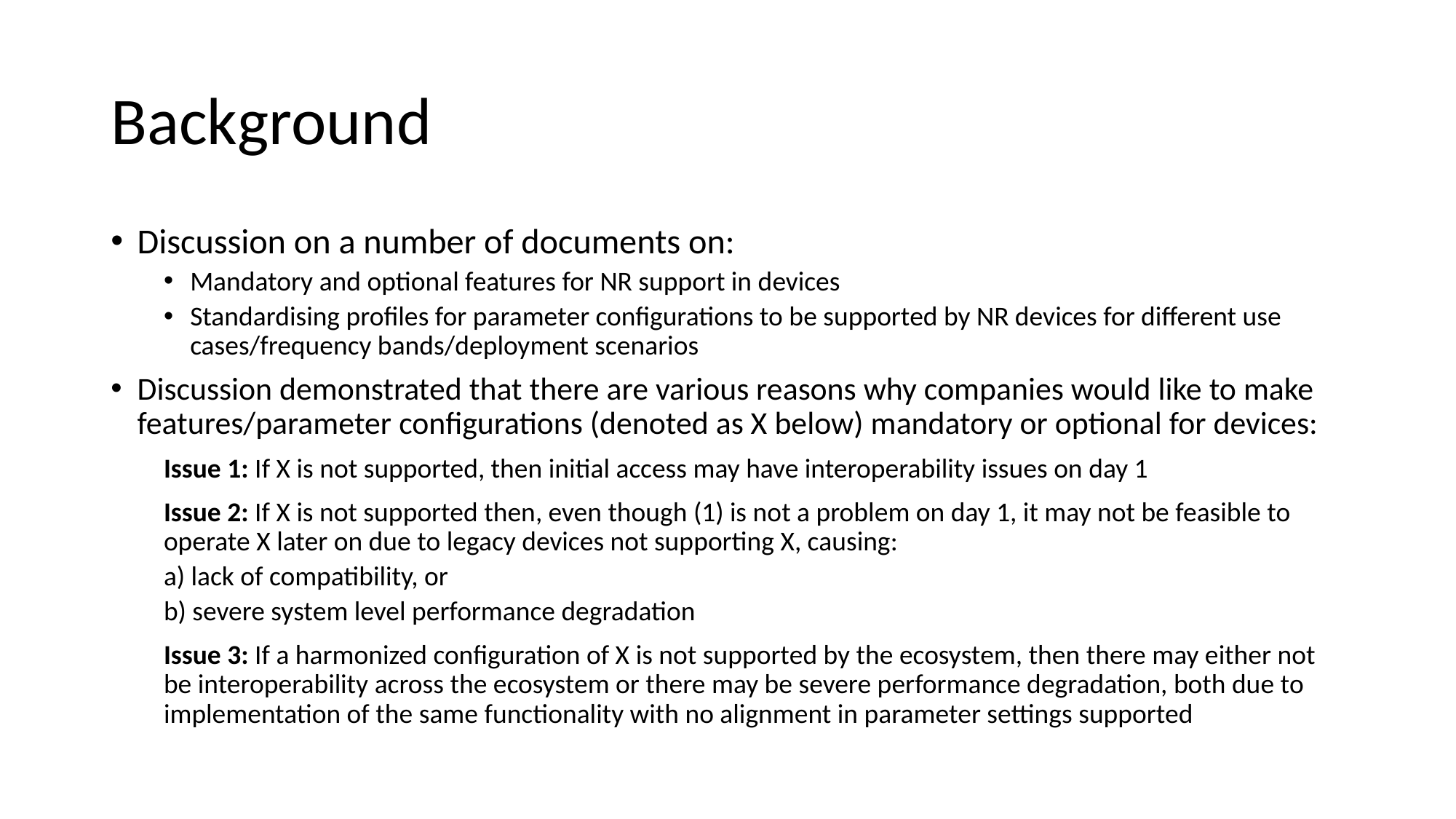

# Background
Discussion on a number of documents on:
Mandatory and optional features for NR support in devices
Standardising profiles for parameter configurations to be supported by NR devices for different use cases/frequency bands/deployment scenarios
Discussion demonstrated that there are various reasons why companies would like to make features/parameter configurations (denoted as X below) mandatory or optional for devices:
Issue 1: If X is not supported, then initial access may have interoperability issues on day 1
Issue 2: If X is not supported then, even though (1) is not a problem on day 1, it may not be feasible to operate X later on due to legacy devices not supporting X, causing:
	a) lack of compatibility, or
	b) severe system level performance degradation
Issue 3: If a harmonized configuration of X is not supported by the ecosystem, then there may either not be interoperability across the ecosystem or there may be severe performance degradation, both due to implementation of the same functionality with no alignment in parameter settings supported